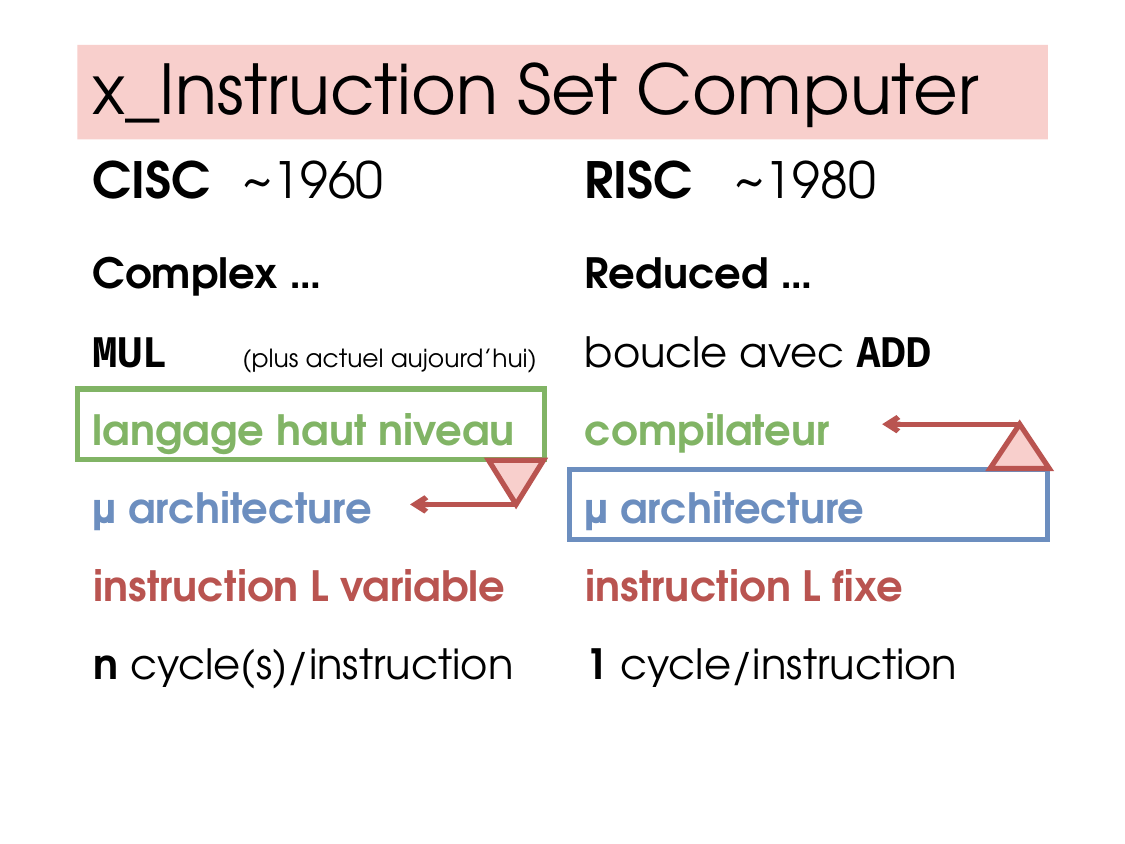

# x_Instruction Set Computer
CISC	~1960
RISC	~1980
Complex …
MUL 	(plus actuel aujourd’hui)
langage haut niveau
µ architecture
	instruction L variable
	n cycle(s)/instruction
Reduced …
boucle avec ADD
compilateur
µ architecture
	instruction L fixe
	1 cycle/instruction